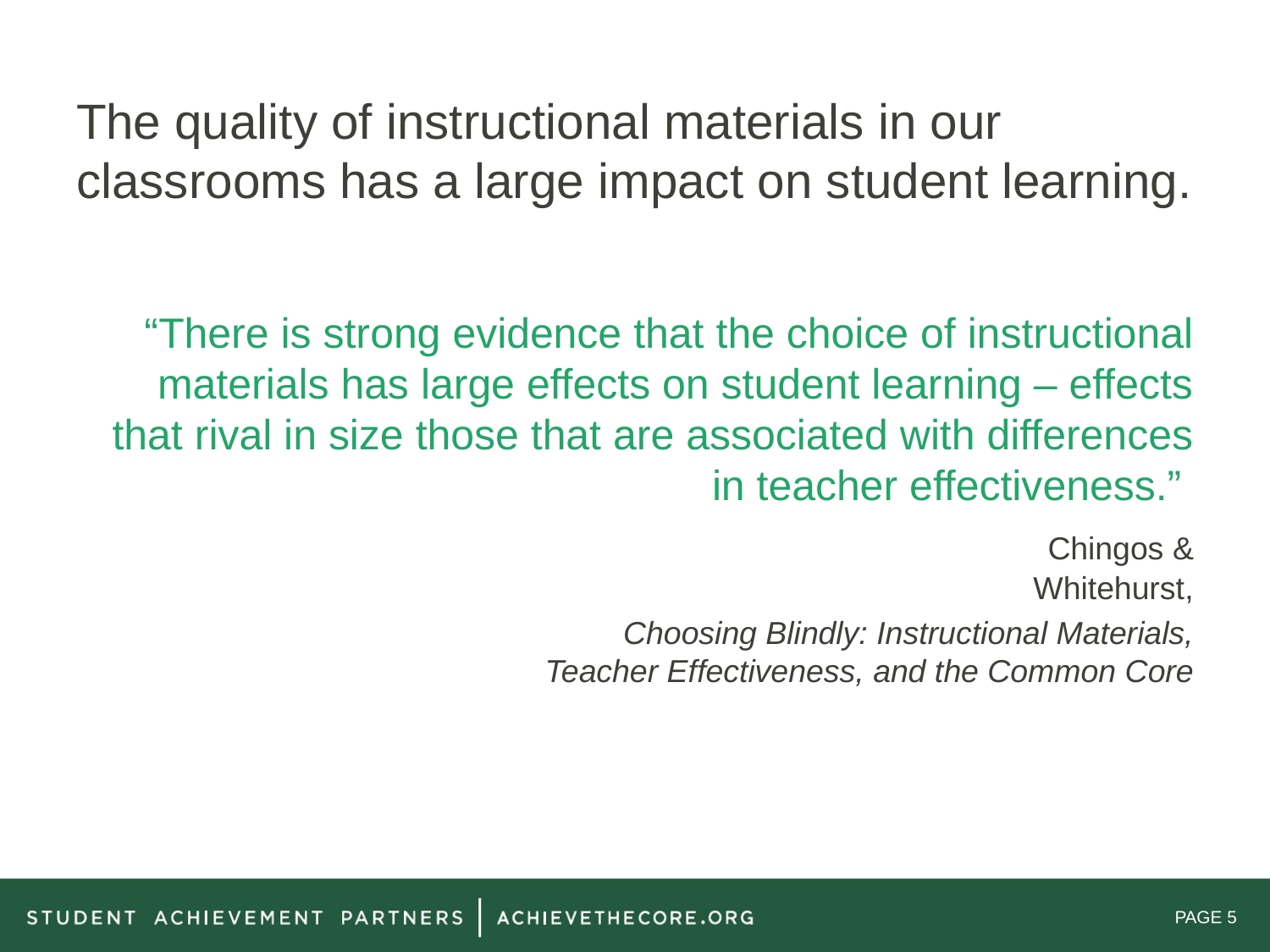

# The quality of instructional materials in our classrooms has a large impact on student learning.
“There is strong evidence that the choice of instructional materials has large effects on student learning – effects that rival in size those that are associated with differences in teacher effectiveness.”
							Chingos & Whitehurst,
				Choosing Blindly: Instructional Materials, Teacher Effectiveness, and the Common Core